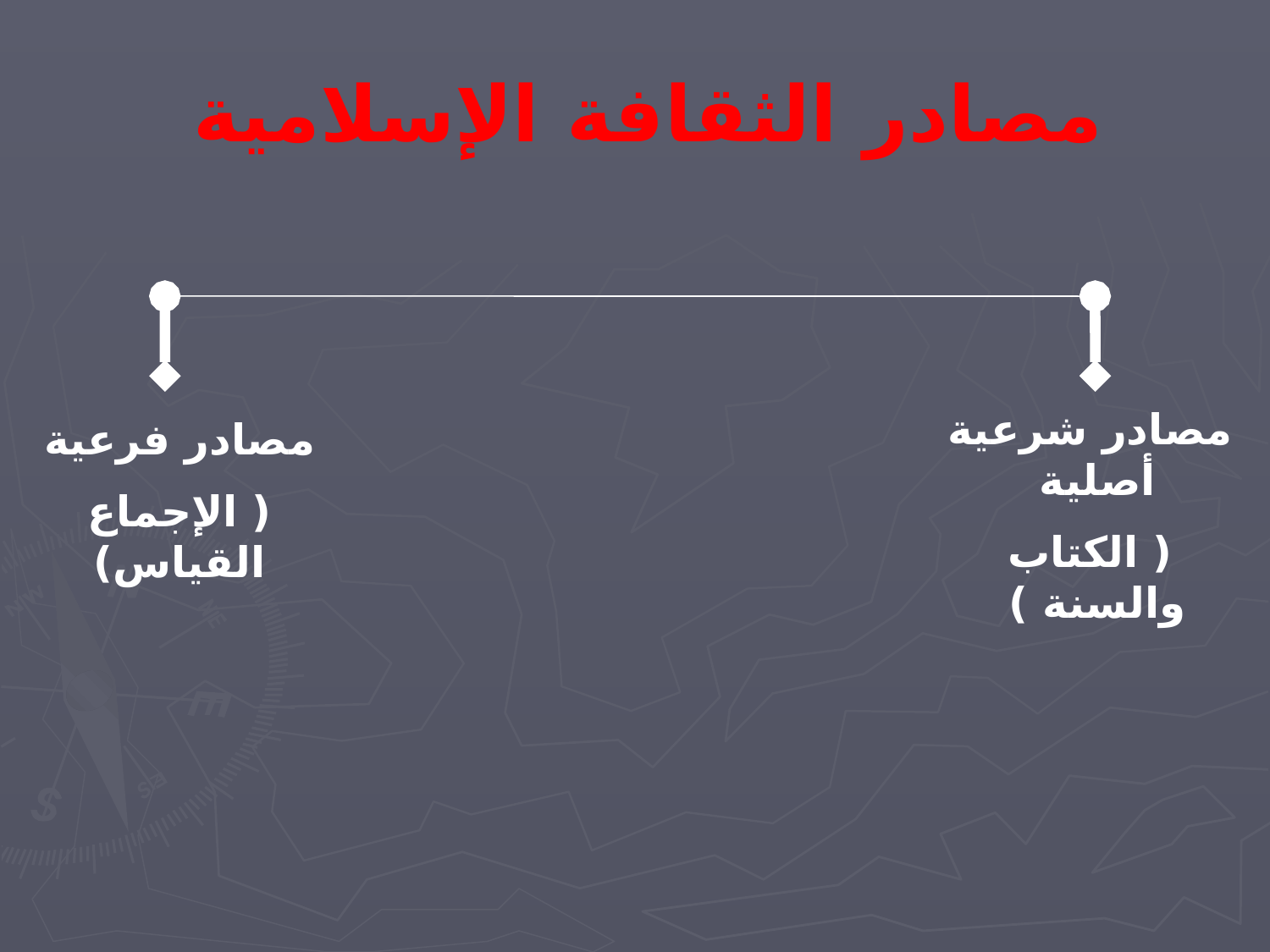

# مصادر الثقافة الإسلامية

مصادر شرعية أصلية
( الكتاب والسنة )
مصادر فرعية
( الإجماع القياس)